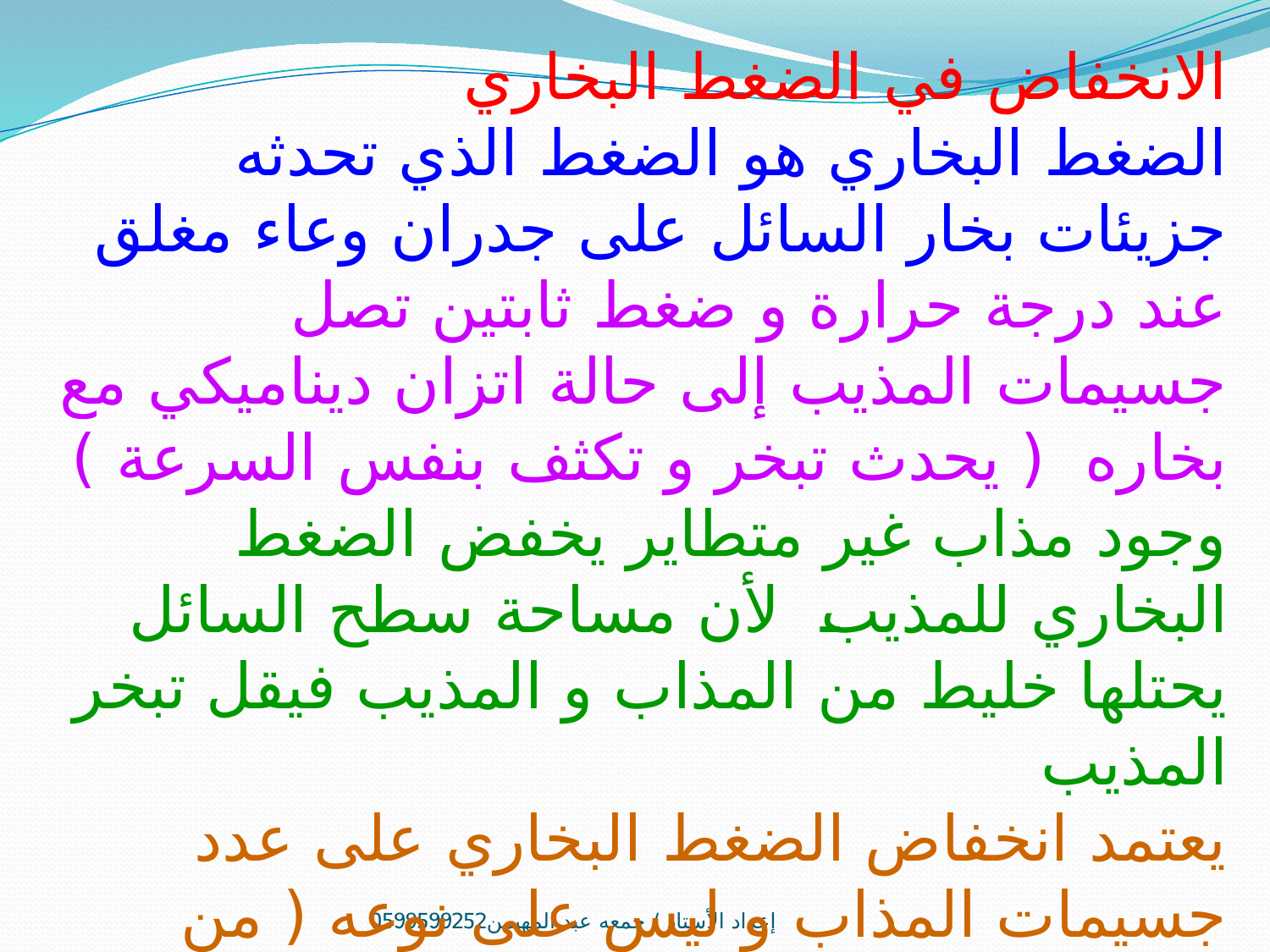

الانخفاض في الضغط البخاري
الضغط البخاري هو الضغط الذي تحدثه جزيئات بخار السائل على جدران وعاء مغلق
عند درجة حرارة و ضغط ثابتين تصل جسيمات المذيب إلى حالة اتزان ديناميكي مع بخاره  ( يحدث تبخر و تكثف بنفس السرعة )
وجود مذاب غير متطاير يخفض الضغط البخاري للمذيب  لأن مساحة سطح السائل يحتلها خليط من المذاب و المذيب فيقل تبخر المذيب
يعتمد انخفاض الضغط البخاري على عدد جسيمات المذاب و ليس على نوعه ( من الخواص الجامعة )
إعداد الأستاذ / جمعه عبد المهيمن0599599252